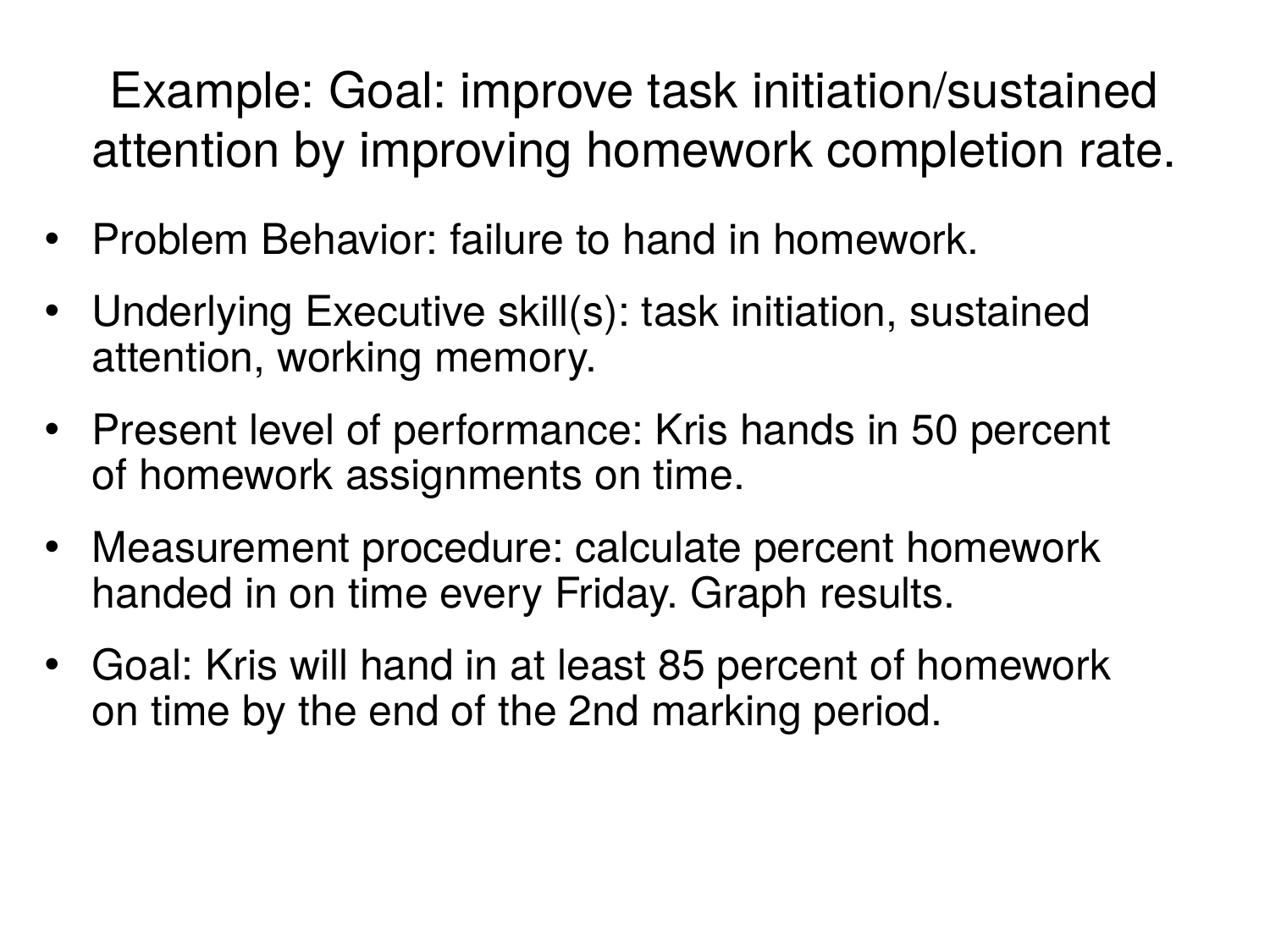

# Example: Goal: improve task initiation/sustained attention by improving homework completion rate.
Problem Behavior: failure to hand in homework.

Underlying Executive skill(s): task initiation, sustained attention, working memory.

Present level of performance: Kris hands in 50 percent of homework assignments on time.

Measurement procedure: calculate percent homework handed in on time every Friday. Graph results.

Goal: Kris will hand in at least 85 percent of homework on time by the end of the 2nd marking period.